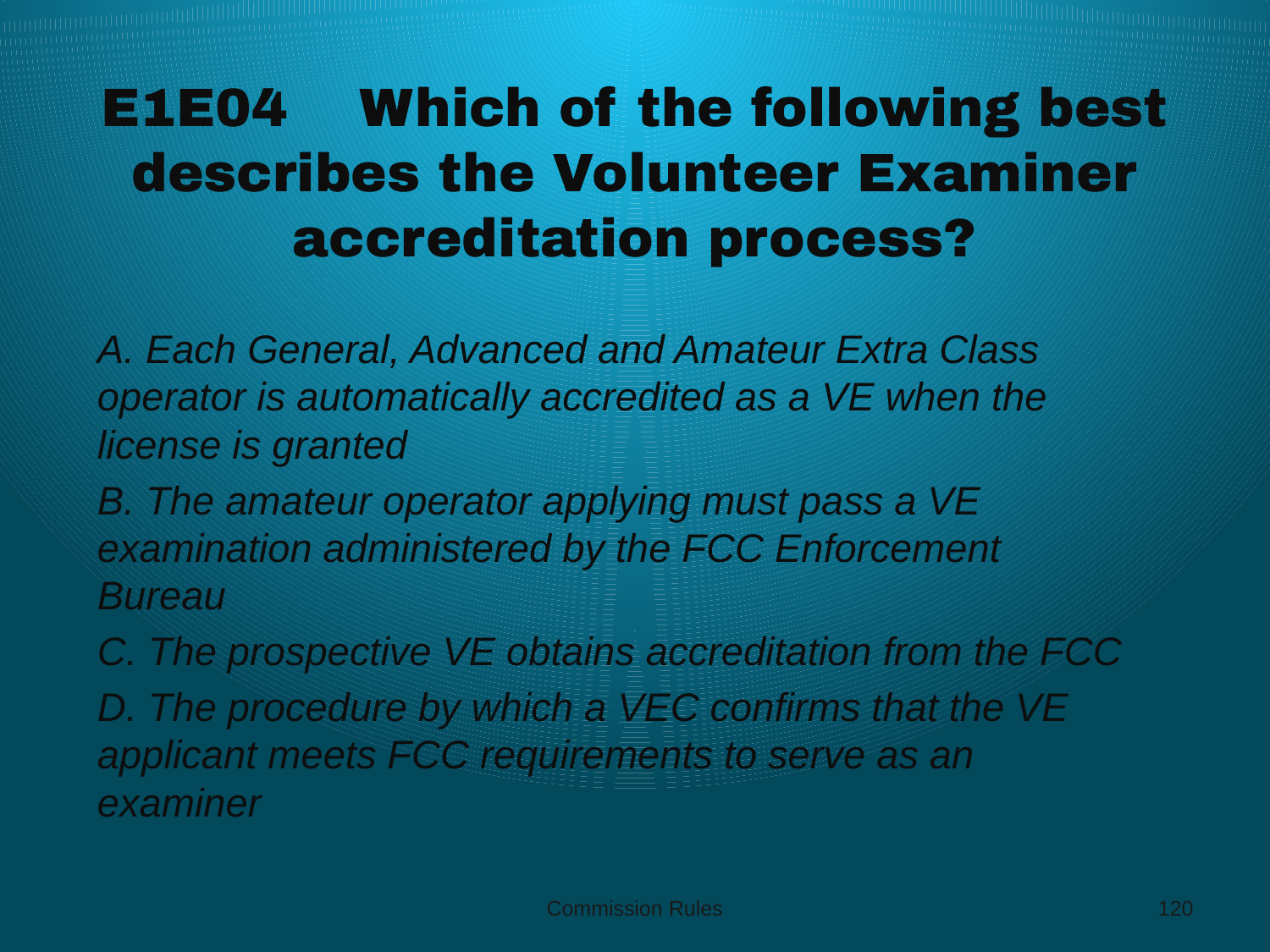

# E1E04    Which of the following best describes the Volunteer Examiner accreditation process?
A. Each General, Advanced and Amateur Extra Class operator is automatically accredited as a VE when the license is granted
B. The amateur operator applying must pass a VE examination administered by the FCC Enforcement Bureau
C. The prospective VE obtains accreditation from the FCC
D. The procedure by which a VEC confirms that the VE applicant meets FCC requirements to serve as an examiner
Commission Rules
120